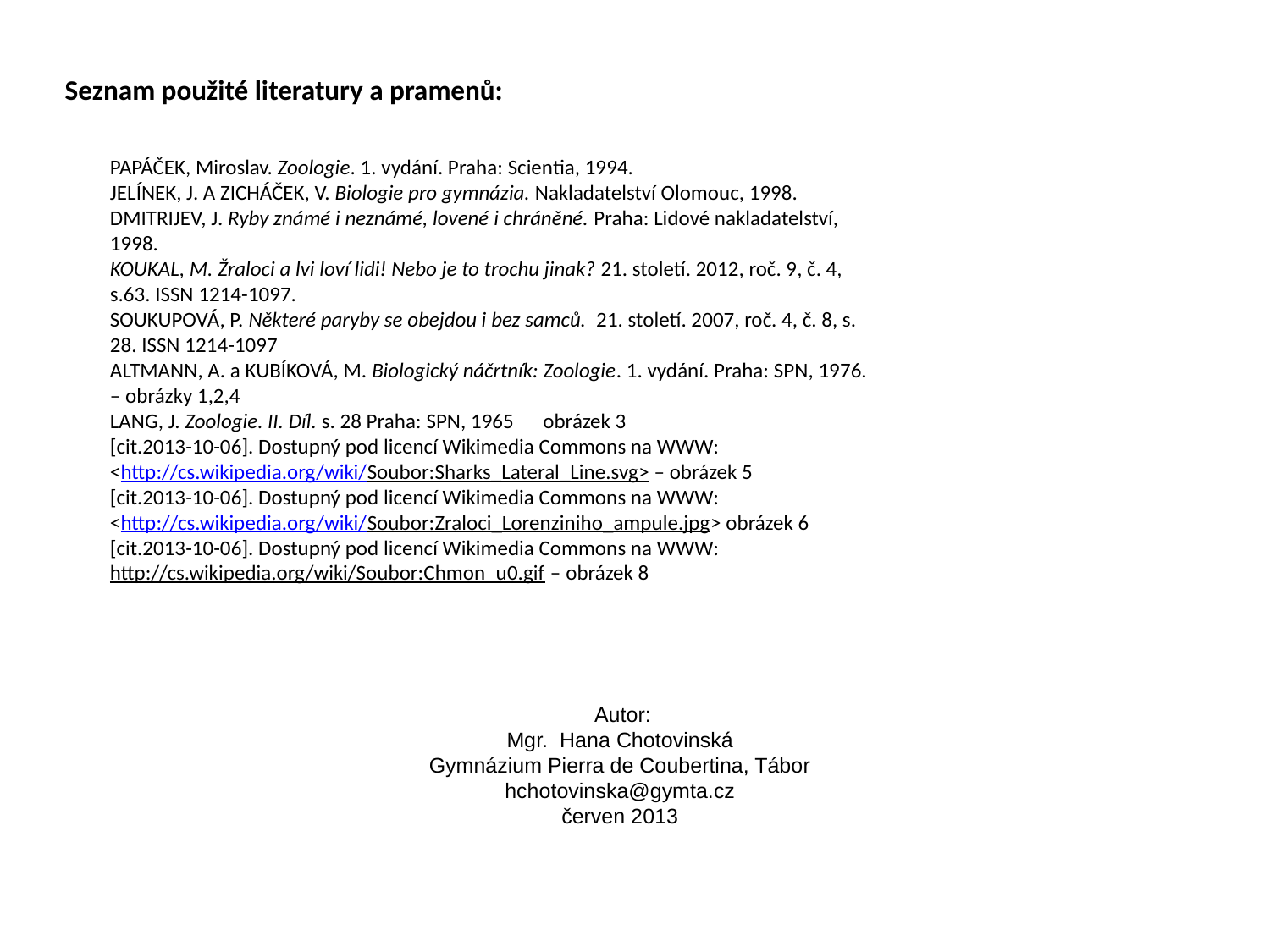

Seznam použité literatury a pramenů:

PAPÁČEK, Miroslav. Zoologie. 1. vydání. Praha: Scientia, 1994.
JELÍNEK, J. A ZICHÁČEK, V. Biologie pro gymnázia. Nakladatelství Olomouc, 1998.
DMITRIJEV, J. Ryby známé i neznámé, lovené i chráněné. Praha: Lidové nakladatelství, 1998.
KOUKAL, M. Žraloci a lvi loví lidi! Nebo je to trochu jinak? 21. století. 2012, roč. 9, č. 4, s.63. ISSN 1214-1097.
SOUKUPOVÁ, P. Některé paryby se obejdou i bez samců.  21. století. 2007, roč. 4, č. 8, s. 28. ISSN 1214-1097
ALTMANN, A. a KUBÍKOVÁ, M. Biologický náčrtník: Zoologie. 1. vydání. Praha: SPN, 1976. – obrázky 1,2,4
LANG, J. Zoologie. II. Díl. s. 28 Praha: SPN, 1965      obrázek 3
[cit.2013-10-06]. Dostupný pod licencí Wikimedia Commons na WWW:
<http://cs.wikipedia.org/wiki/Soubor:Sharks_Lateral_Line.svg> – obrázek 5
[cit.2013-10-06]. Dostupný pod licencí Wikimedia Commons na WWW:
<http://cs.wikipedia.org/wiki/Soubor:Zraloci_Lorenziniho_ampule.jpg> obrázek 6
[cit.2013-10-06]. Dostupný pod licencí Wikimedia Commons na WWW:
http://cs.wikipedia.org/wiki/Soubor:Chmon_u0.gif – obrázek 8

                                        Autor:
Mgr.  Hana Chotovinská
Gymnázium Pierra de Coubertina, Tábor
hchotovinska@gymta.cz
červen 2013